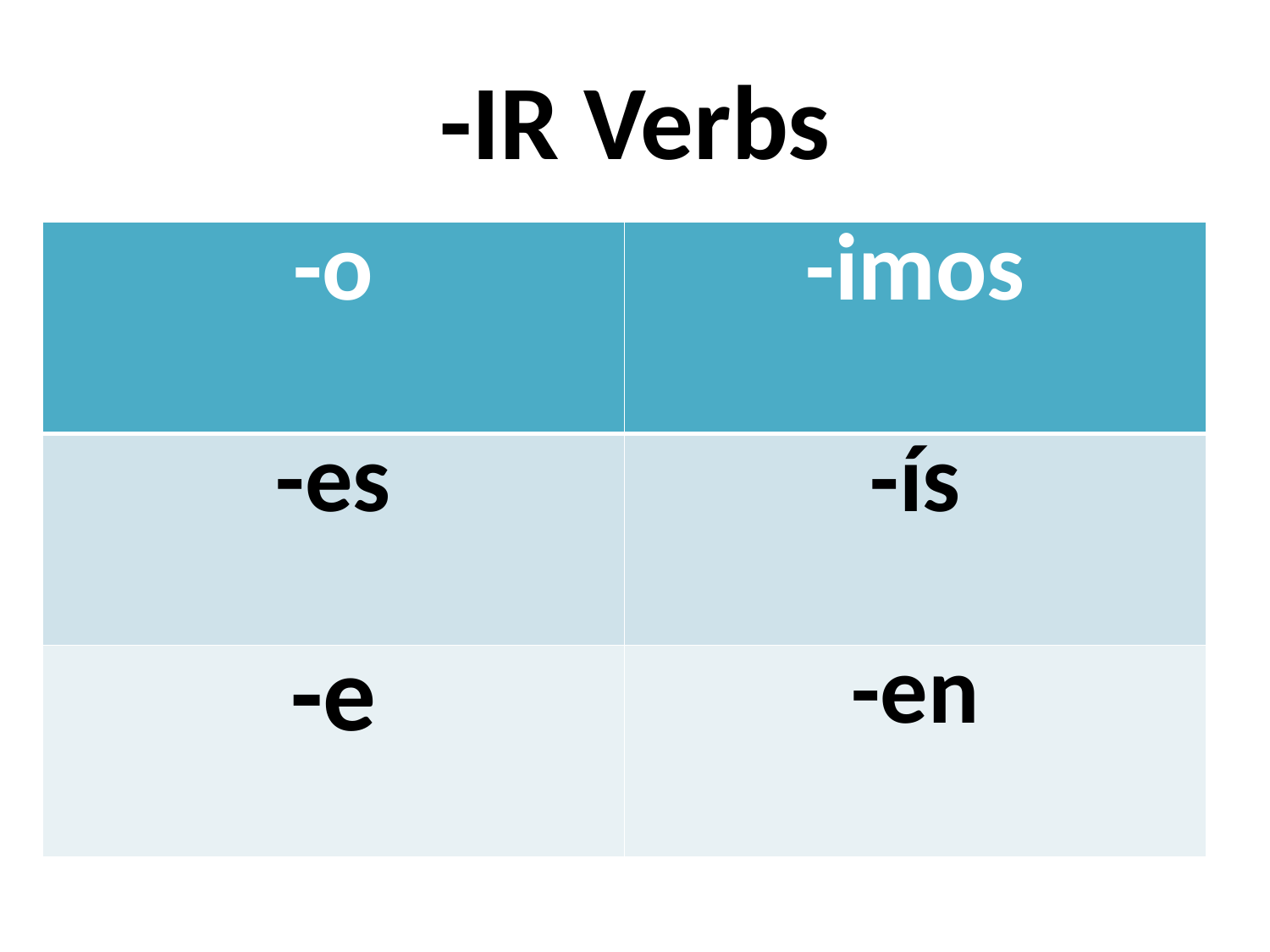

# -IR Verbs
| -o | -imos |
| --- | --- |
| -es | -ís |
| -e | -en |